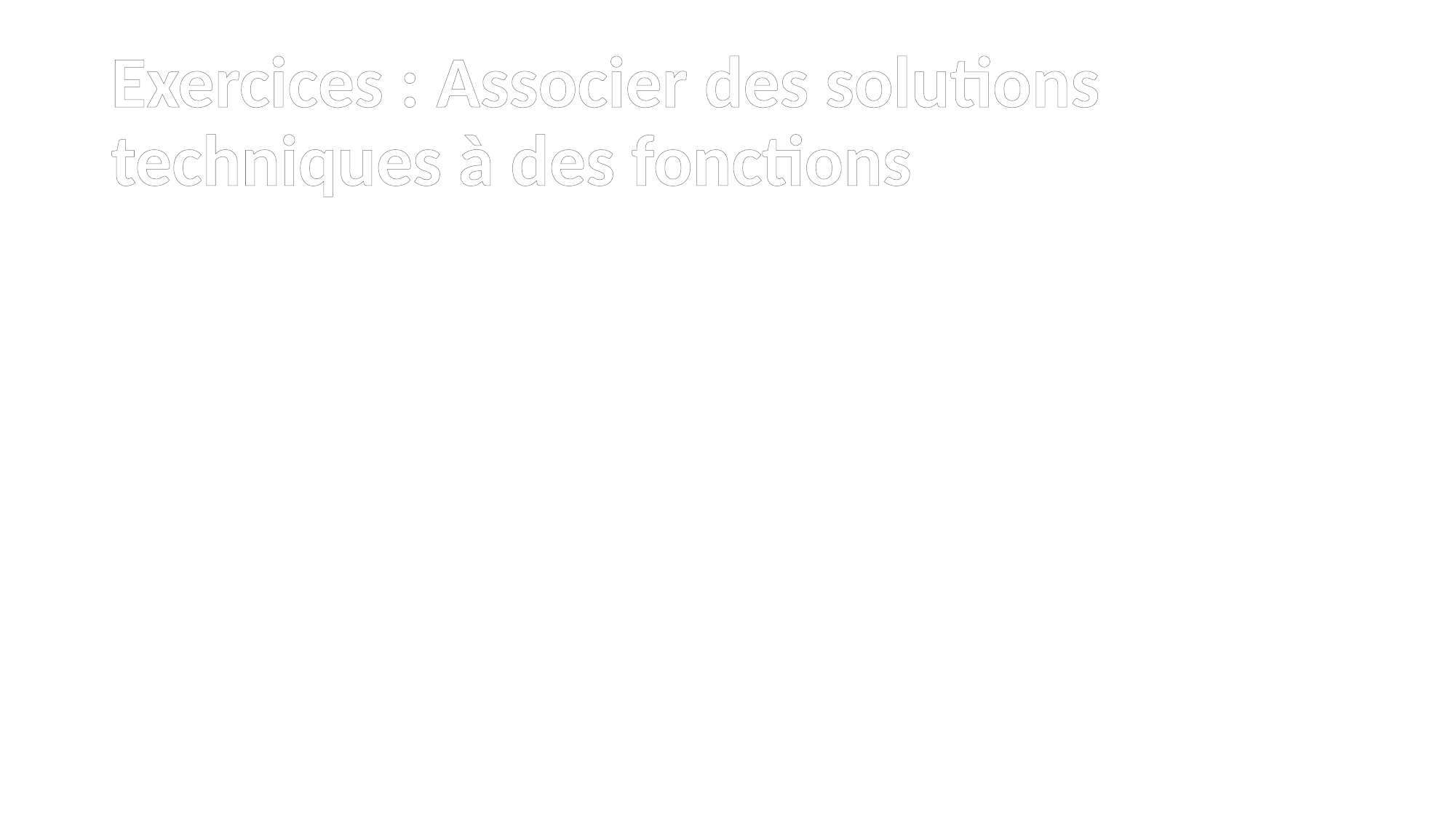

# Exercices : Associer des solutions techniques à des fonctions